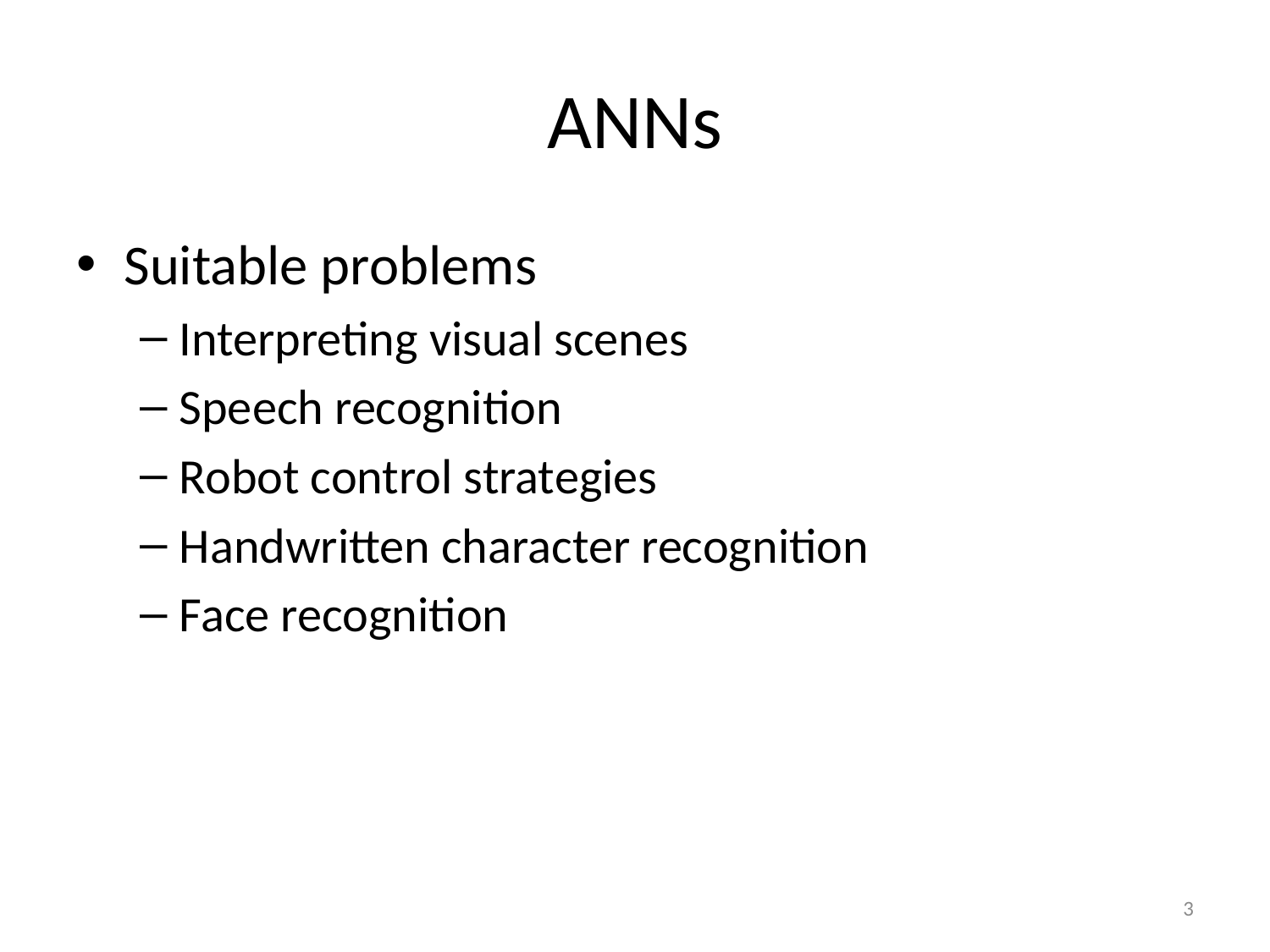

# ANNs
Suitable problems
Interpreting visual scenes
Speech recognition
Robot control strategies
Handwritten character recognition
Face recognition
3